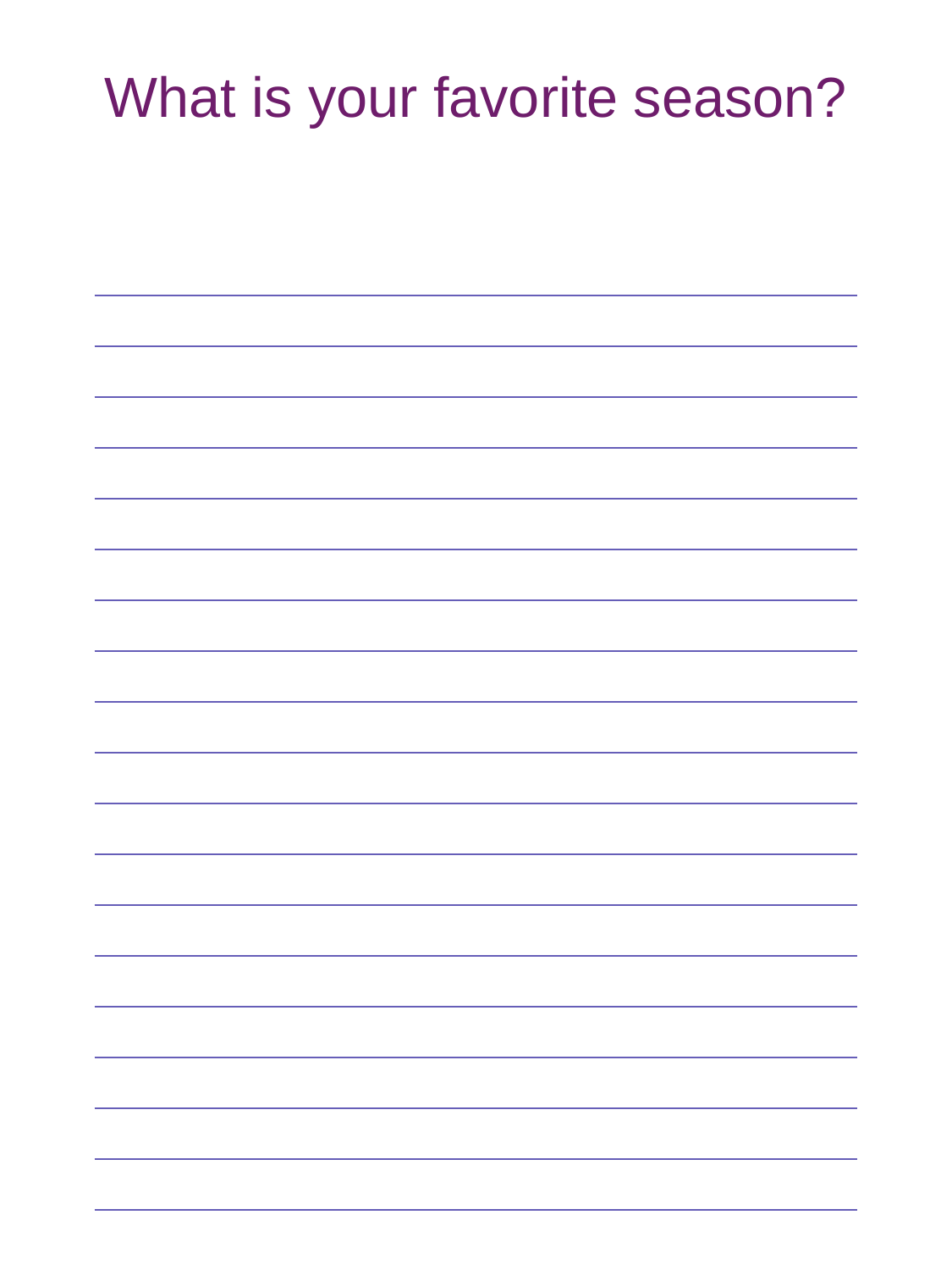

What is your favorite season?
|  |
| --- |
|  |
|  |
|  |
|  |
|  |
|  |
|  |
|  |
|  |
|  |
|  |
|  |
|  |
|  |
|  |
|  |
|  |